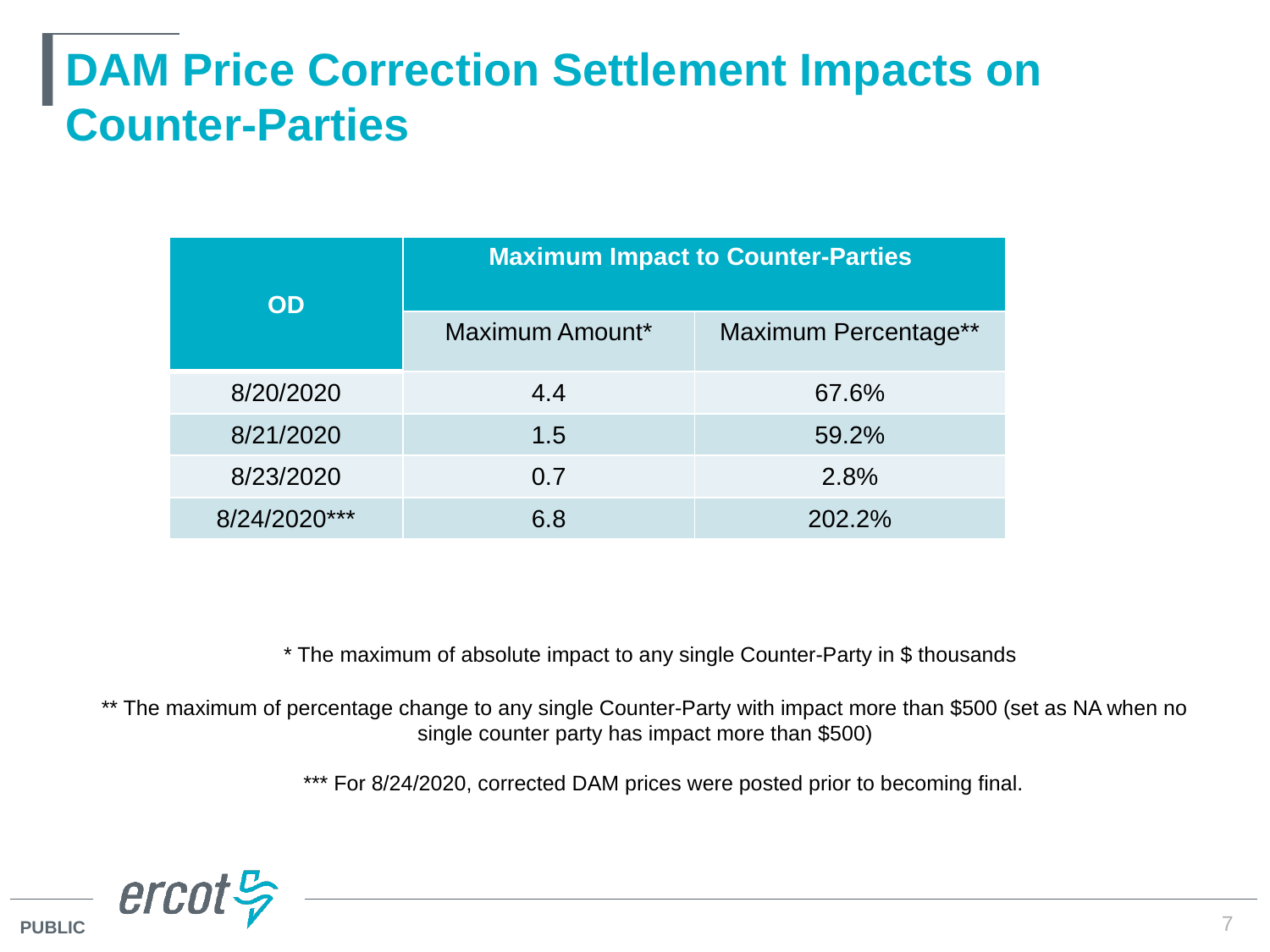

# DAM Price Correction Settlement Impacts on Counter-Parties
| OD | Maximum Impact to Counter-Parties |  |
| --- | --- | --- |
|  | Maximum Amount\* | Maximum Percentage\*\* |
| 8/20/2020 | 4.4 | 67.6% |
| 8/21/2020 | 1.5 | 59.2% |
| 8/23/2020 | 0.7 | 2.8% |
| 8/24/2020\*\*\* | 6.8 | 202.2% |
* The maximum of absolute impact to any single Counter-Party in $ thousands
** The maximum of percentage change to any single Counter-Party with impact more than $500 (set as NA when no single counter party has impact more than $500)

*** For 8/24/2020, corrected DAM prices were posted prior to becoming final.
7